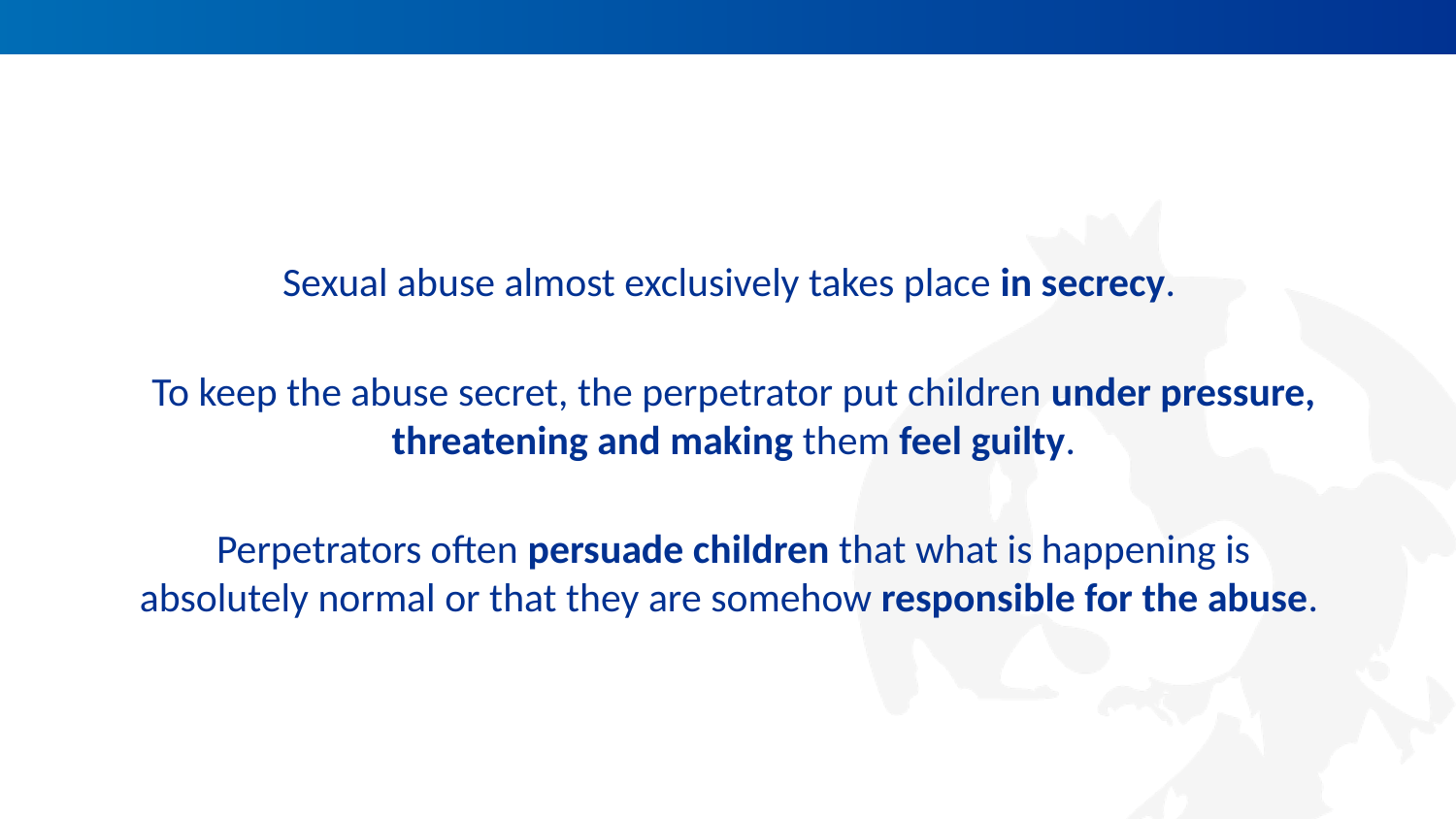

Sexual abuse almost exclusively takes place in secrecy.

To keep the abuse secret, the perpetrator put children under pressure, threatening and making them feel guilty.

Perpetrators often persuade children that what is happening is absolutely normal or that they are somehow responsible for the abuse.